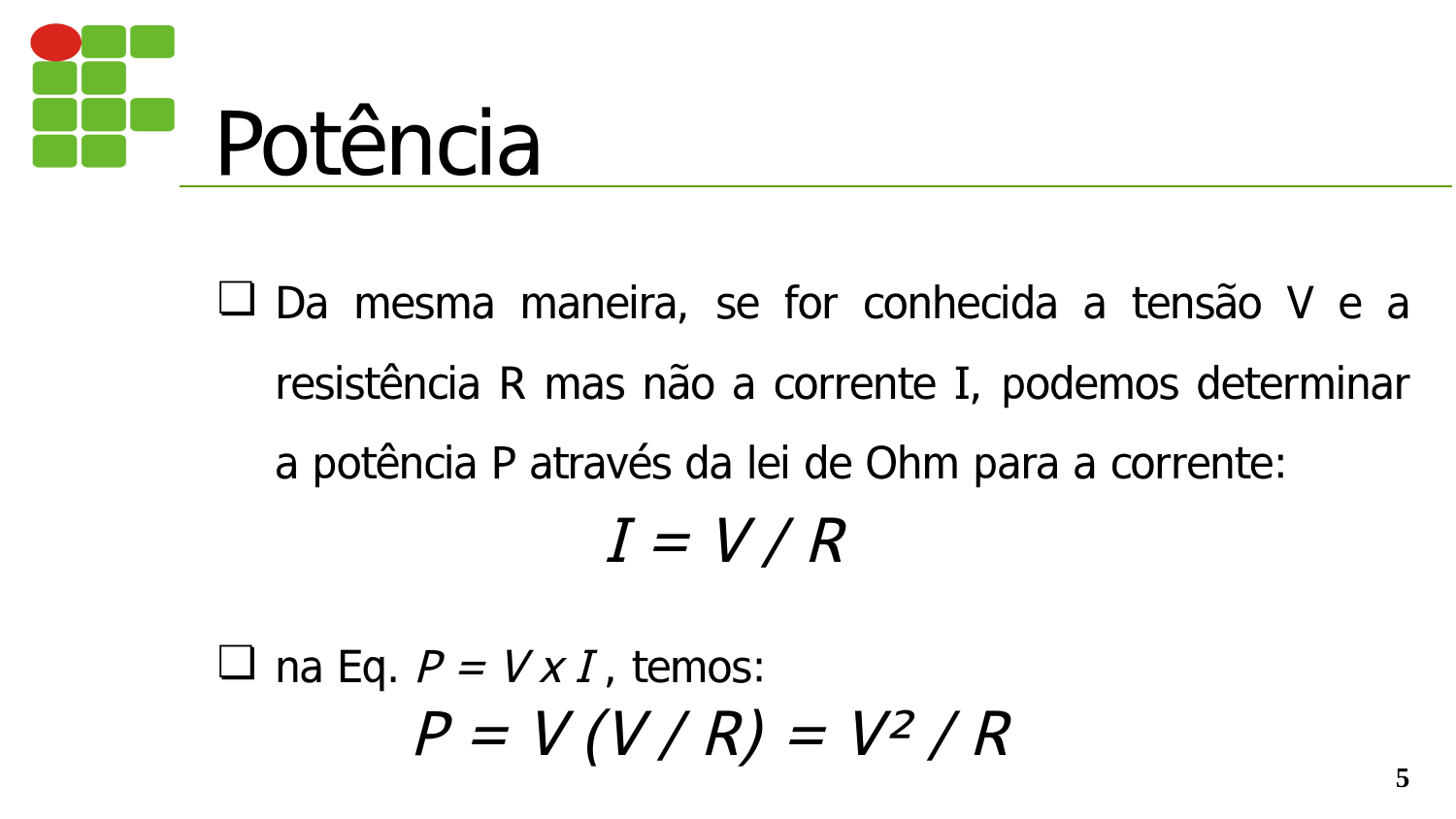

# Potência
Da mesma maneira, se for conhecida a tensão V e a resistência R mas não a corrente I, podemos determinar a potência P através da lei de Ohm para a corrente:
I = V / R
na Eq. P = V x I , temos:
P = V (V / R) = V² / R
5